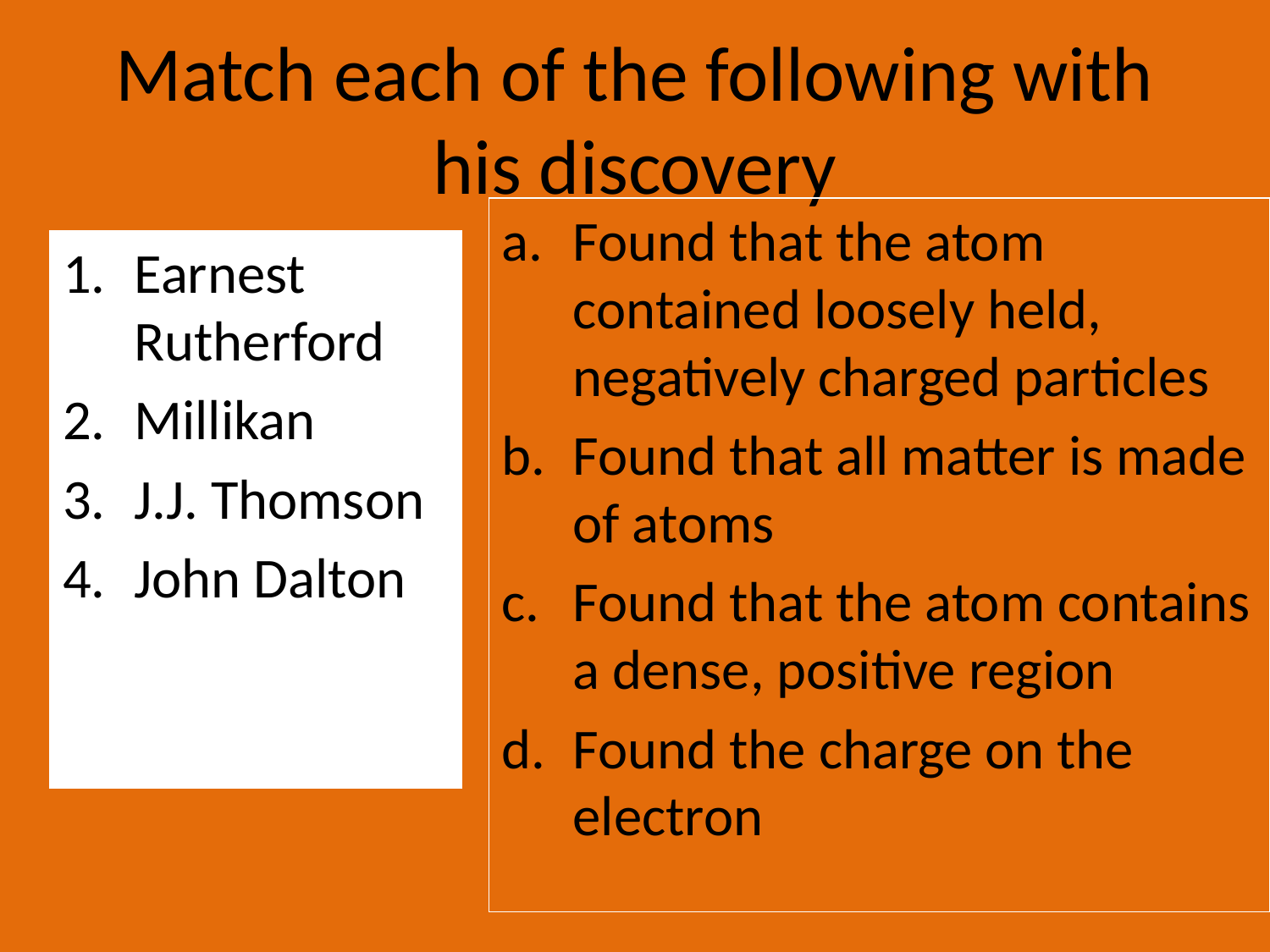

# Match each of the following with his discovery
Found that the atom contained loosely held, negatively charged particles
Found that all matter is made of atoms
Found that the atom contains a dense, positive region
Found the charge on the electron
Earnest Rutherford
Millikan
J.J. Thomson
John Dalton